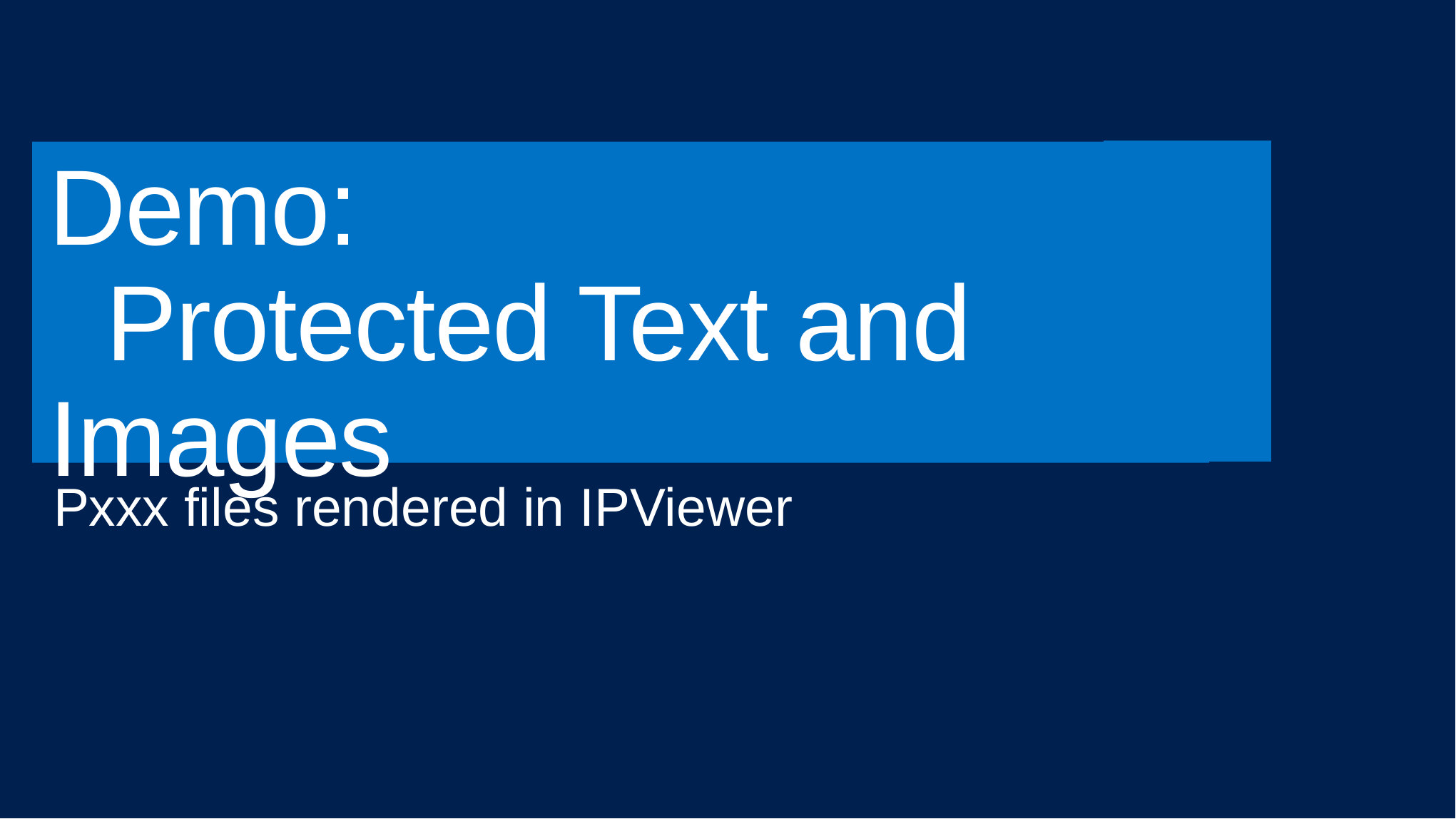

# Demo: Protected Text and Images
Pxxx files rendered in IPViewer